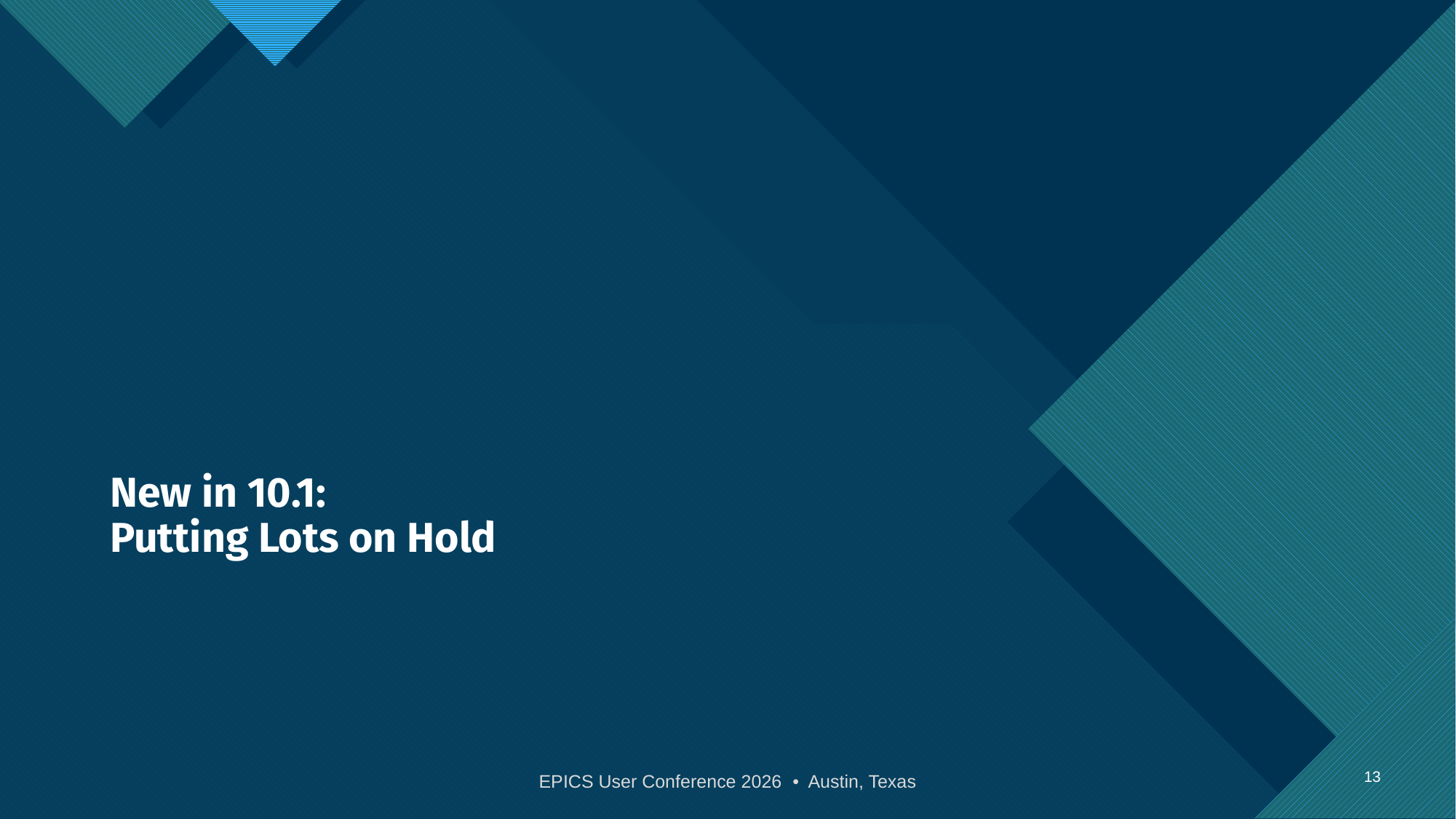

# New in 10.1: Putting Lots on Hold

13
EPICS User Conference 2026  •  Austin, Texas